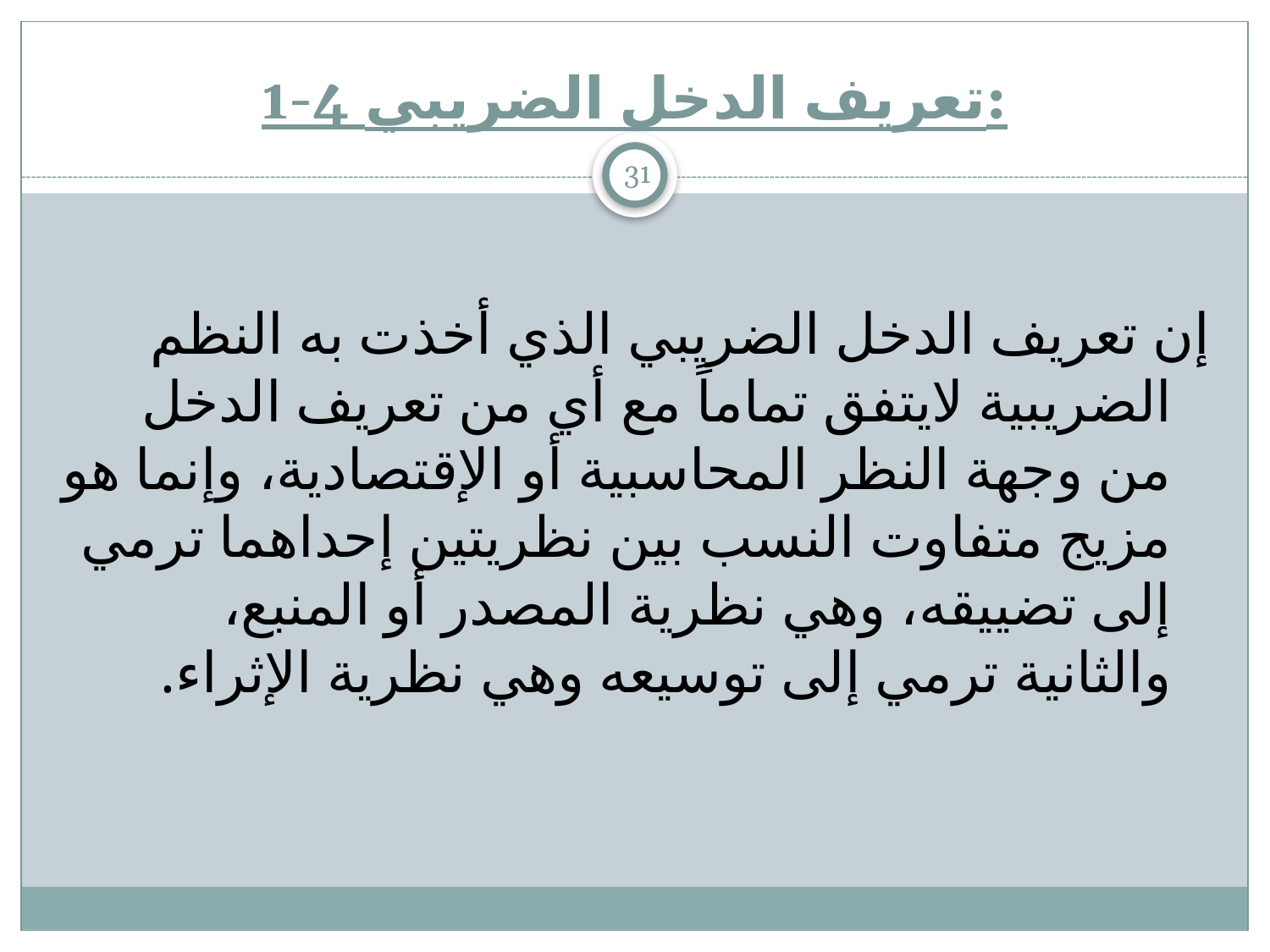

# 1-4 تعريف الدخل الضريبي:
31

	إن تعريف الدخل الضريبي الذي أخذت به النظم الضريبية لايتفق تماماً مع أي من تعريف الدخل من وجهة النظر المحاسبية أو الإقتصادية، وإنما هو مزيج متفاوت النسب بين نظريتين إحداهما ترمي إلى تضييقه، وهي نظرية المصدر أو المنبع، والثانية ترمي إلى توسيعه وهي نظرية الإثراء.